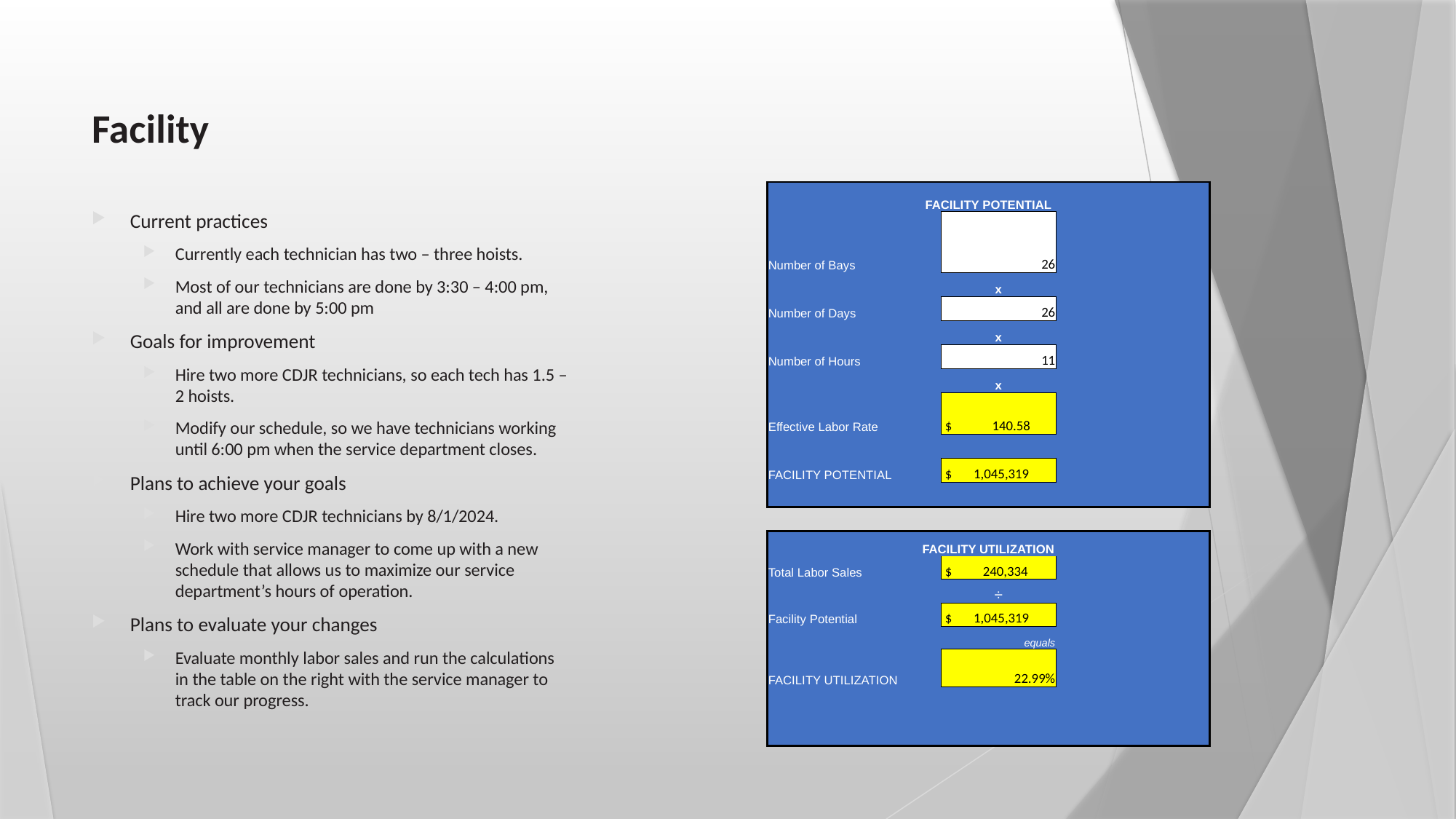

# Facility

Current practices
Currently each technician has two – three hoists.
Most of our technicians are done by 3:30 – 4:00 pm, and all are done by 5:00 pm
Goals for improvement
Hire two more CDJR technicians, so each tech has 1.5 – 2 hoists.
Modify our schedule, so we have technicians working until 6:00 pm when the service department closes.
Plans to achieve your goals
Hire two more CDJR technicians by 8/1/2024.
Work with service manager to come up with a new schedule that allows us to maximize our service department’s hours of operation.
Plans to evaluate your changes
Evaluate monthly labor sales and run the calculations in the table on the right with the service manager to track our progress.

| FACILITY POTENTIAL |  |  |  |
| --- | --- | --- | --- |
| Number of Bays | 26 |  |  |
|  | x |  |  |
| Number of Days | 26 |  |  |
|  | x |  |  |
| Number of Hours | 11 |  |  |
|  | x |  |  |
| Effective Labor Rate | $ 140.58 |  |  |
|  |  |  |  |
| FACILITY POTENTIAL | $ 1,045,319 |  |  |
|  |  |  |  |
|  |  |  |  |
| FACILITY UTILIZATION |  |  |  |
| Total Labor Sales | $ 240,334 |  |  |
|  | ÷ |  |  |
| Facility Potential | $ 1,045,319 |  |  |
|  | equals |  |  |
| FACILITY UTILIZATION | 22.99% |  |  |
|  |  |  |  |
|  |  |  |  |